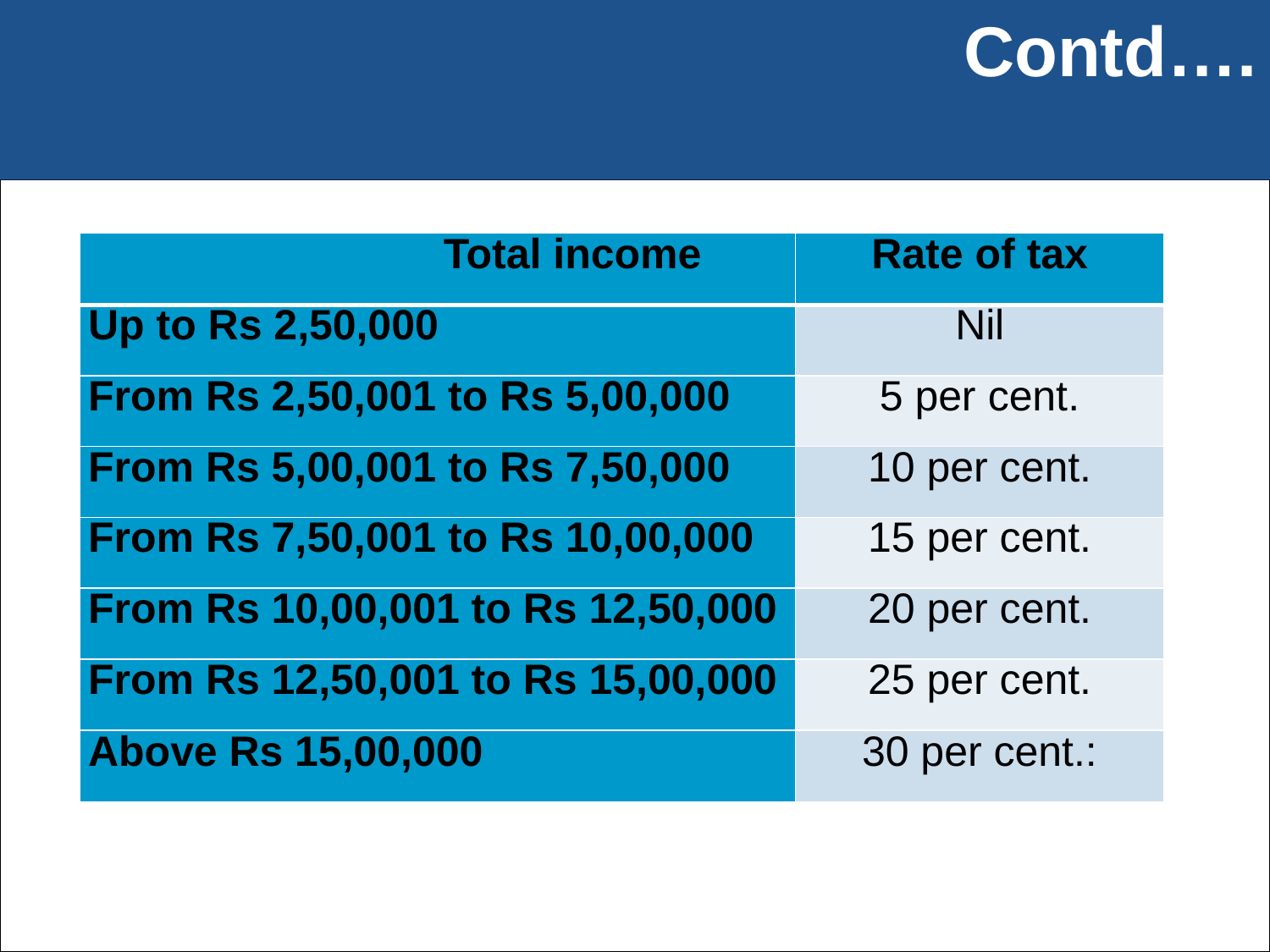

# Contd….
|  |
| --- |
| Total income | Rate of tax |
| --- | --- |
| Up to Rs 2,50,000 | Nil |
| From Rs 2,50,001 to Rs 5,00,000 | 5 per cent. |
| From Rs 5,00,001 to Rs 7,50,000 | 10 per cent. |
| From Rs 7,50,001 to Rs 10,00,000 | 15 per cent. |
| From Rs 10,00,001 to Rs 12,50,000 | 20 per cent. |
| From Rs 12,50,001 to Rs 15,00,000 | 25 per cent. |
| Above Rs 15,00,000 | 30 per cent.: |
29